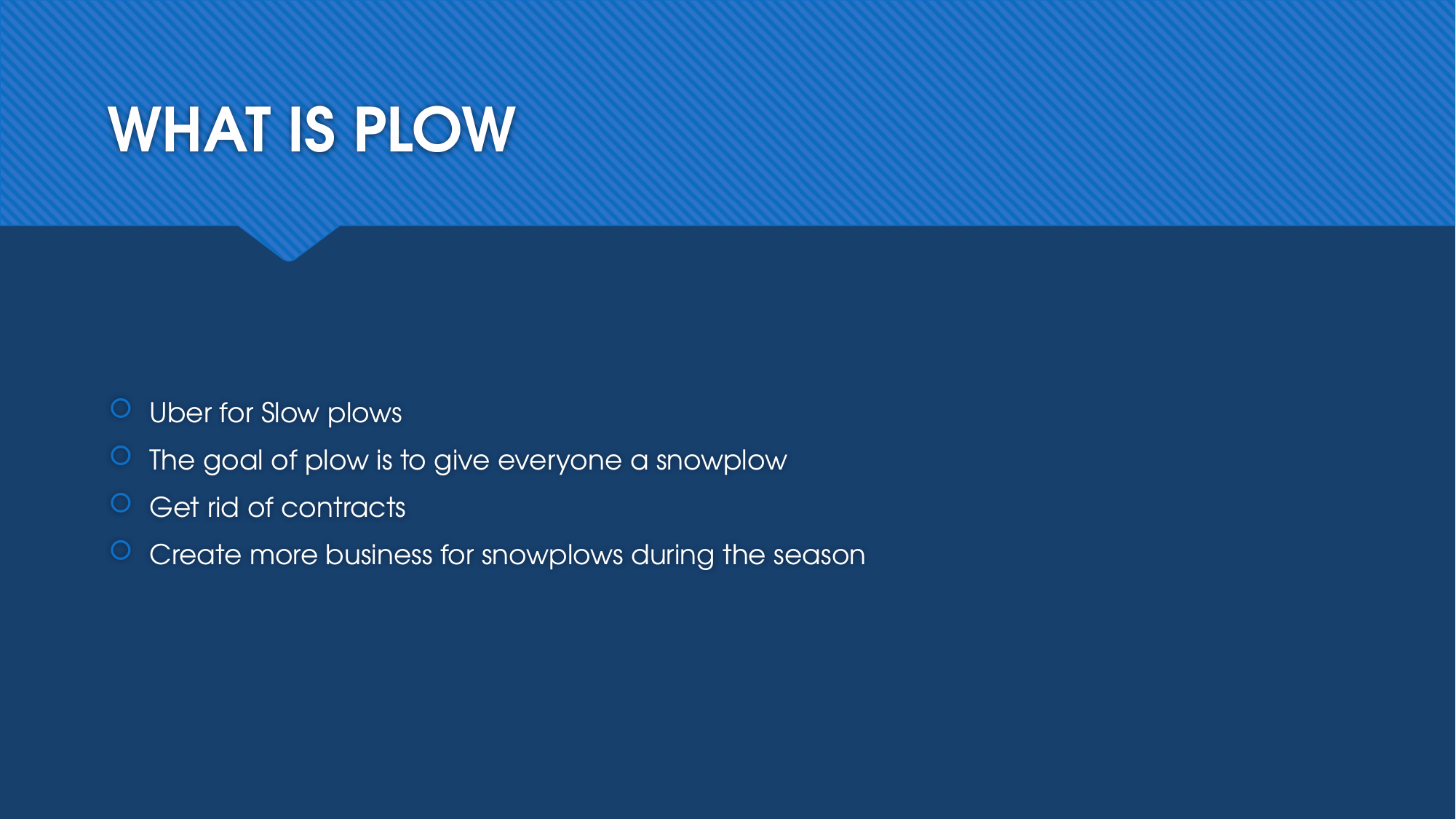

# WHAT IS PLOW
Uber for Slow plows
The goal of plow is to give everyone a snowplow
Get rid of contracts
Create more business for snowplows during the season